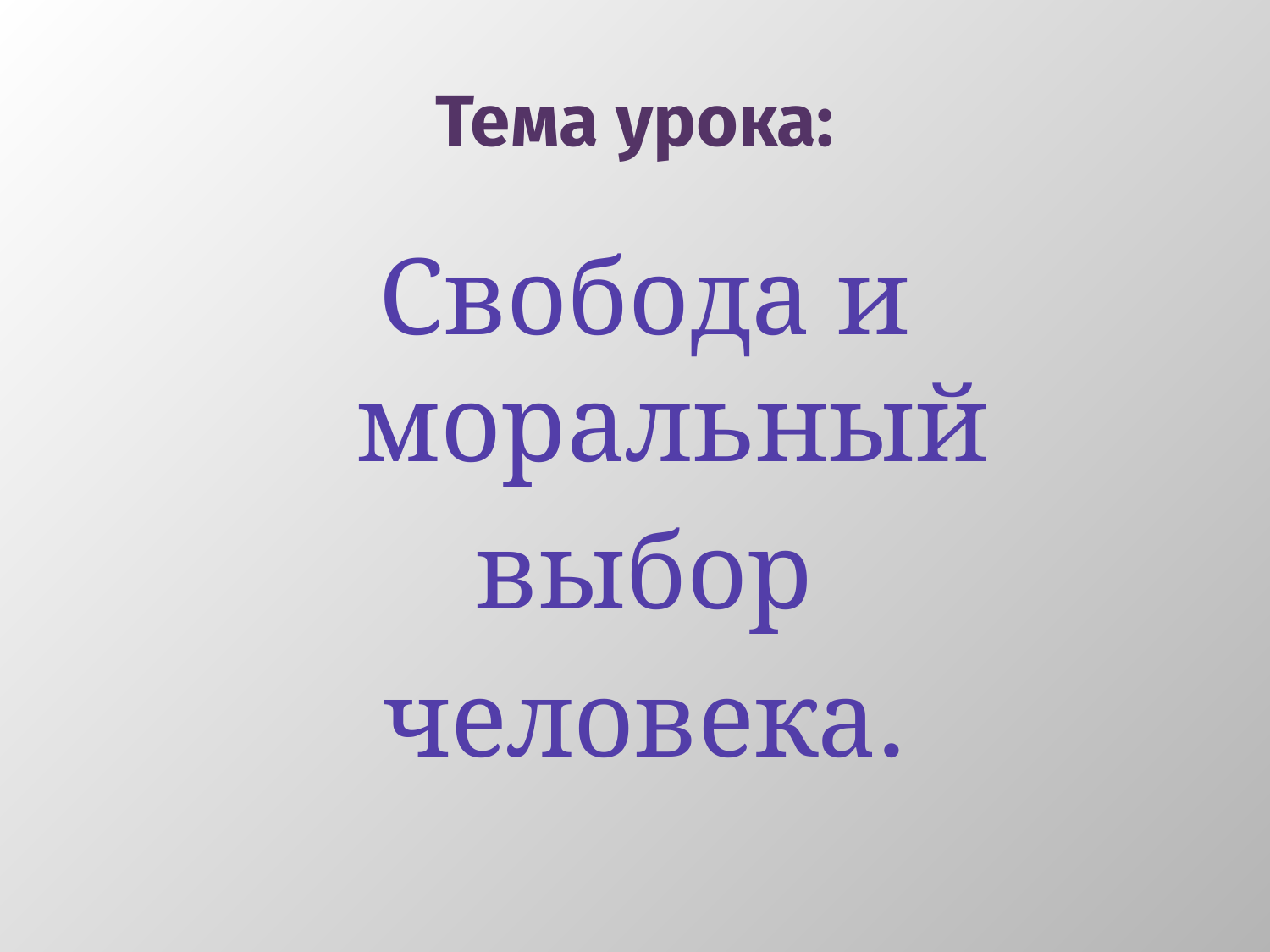

# Тема урока:
Свобода и моральный
выбор
человека.